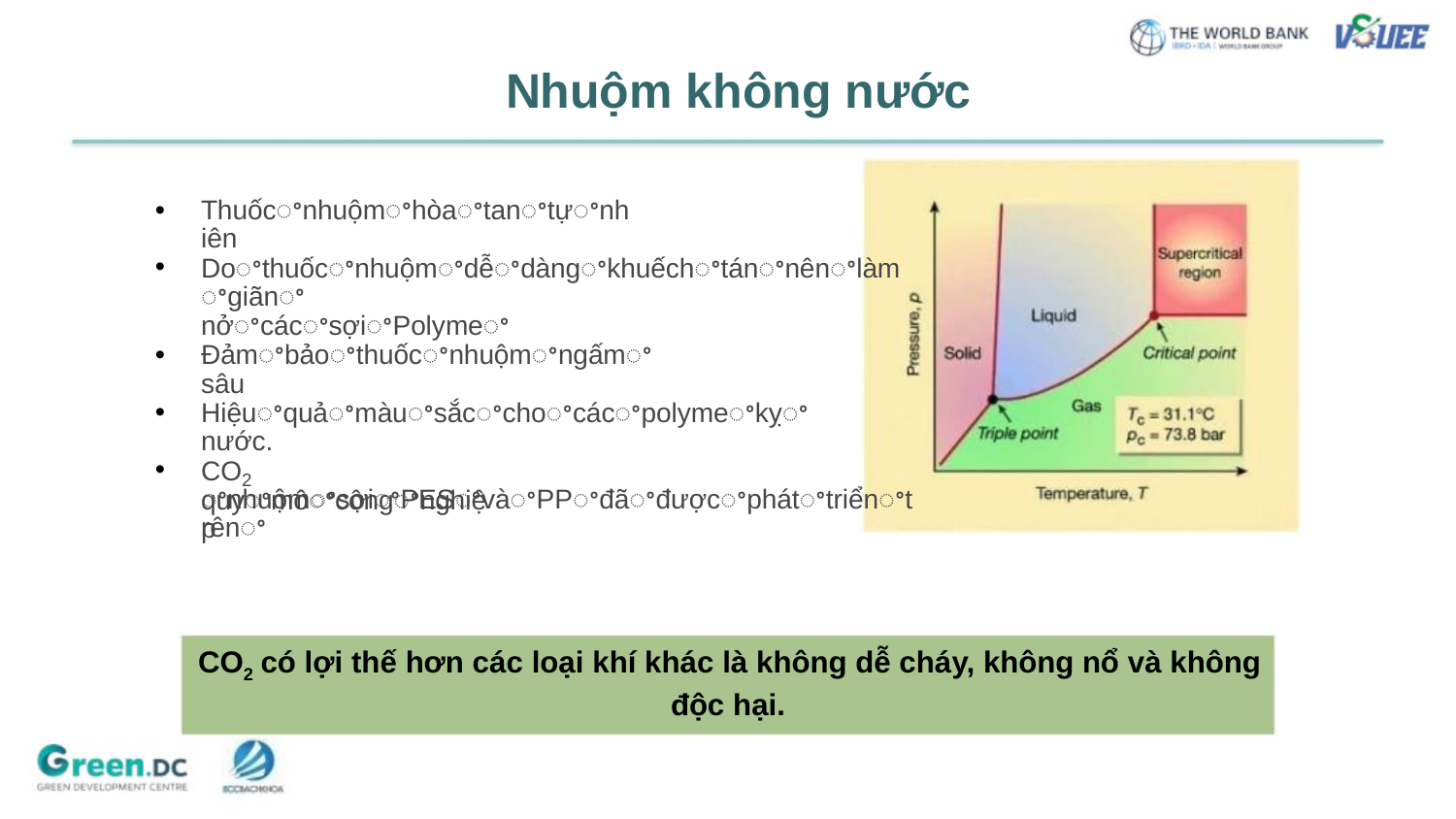

Nhuộm không nước
•
•
Thuốcꢀnhuộmꢀhòaꢀtanꢀtựꢀnhiên
Doꢀthuốcꢀnhuộmꢀdễꢀdàngꢀkhuếchꢀtánꢀnênꢀlàmꢀgiãnꢀ
nởꢀcácꢀsợiꢀPolymeꢀ
•
•
•
Đảmꢀbảoꢀthuốcꢀnhuộmꢀngấmꢀsâu
Hiệuꢀquảꢀmàuꢀsắcꢀchoꢀcácꢀpolymeꢀkỵꢀnước.
CO ꢀnhuộmꢀsợiꢀPESꢀvàꢀPPꢀđãꢀđượcꢀphátꢀtriểnꢀtrênꢀ
2
quyꢀmôꢀcôngꢀnghiệp
CO2 có lợi thế hơn các loại khí khác là không dễ cháy, không nổ và không
độc hại.